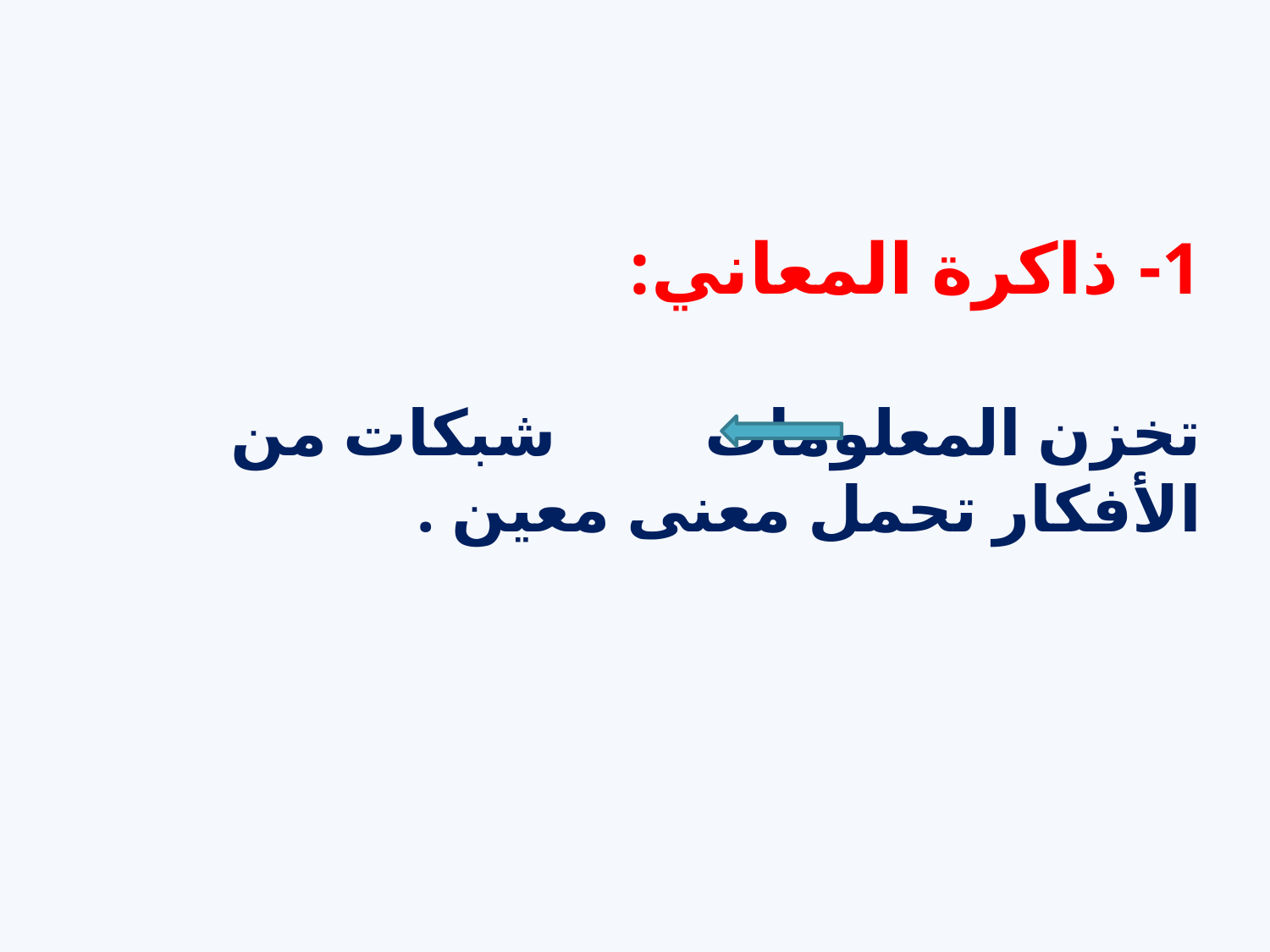

# 1- ذاكرة المعاني: تخزن المعلومات         شبكات من الأفكار تحمل معنى معين .